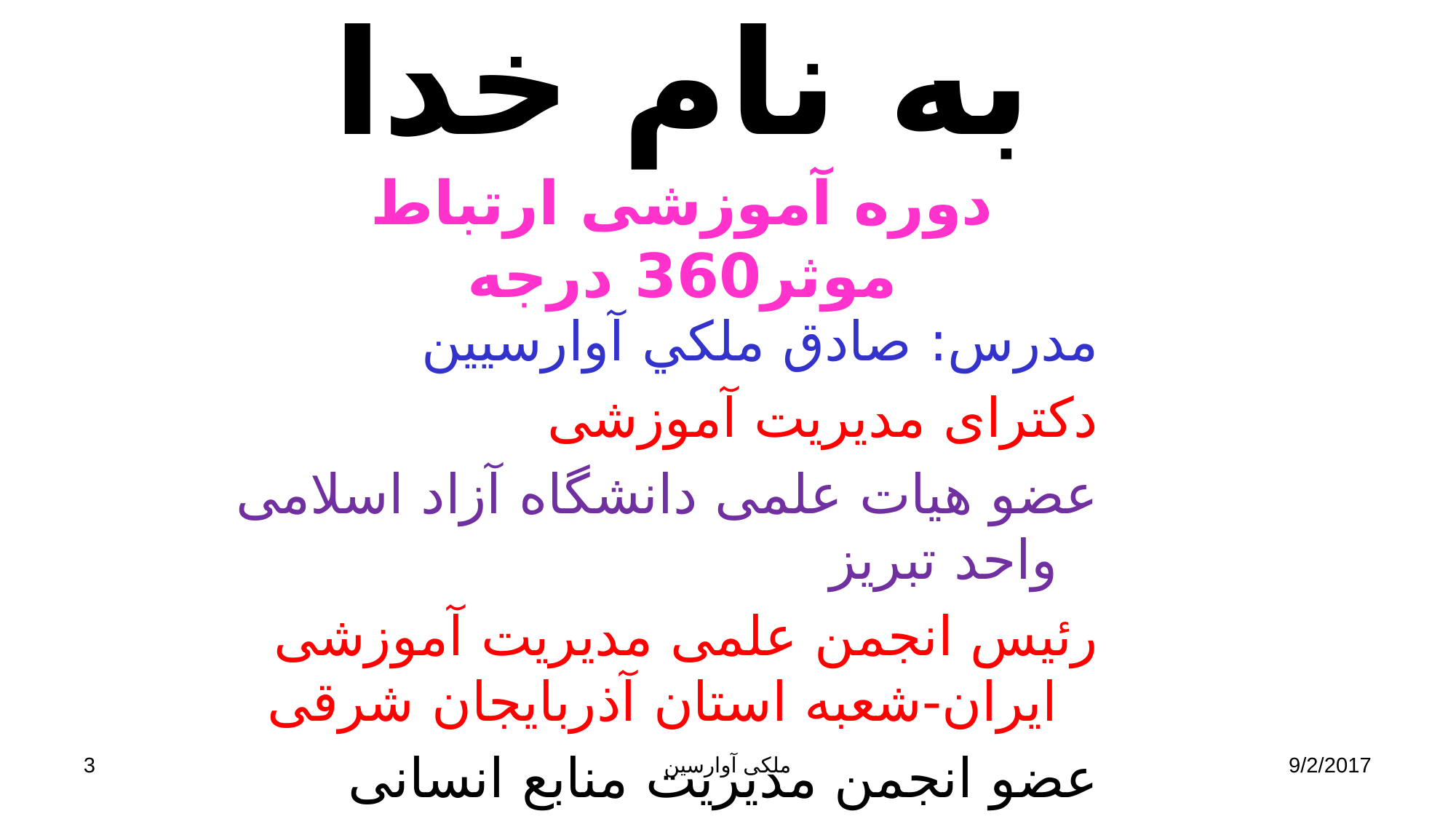

# به نام خدا دوره آموزشی ارتباط موثر360 درجه
مدرس: صادق ملكي آوارسیین
دکترای مدیریت آموزشی
عضو هیات علمی دانشگاه آزاد اسلامی واحد تبریز
رئیس انجمن علمی مدیریت آموزشی ایران-شعبه استان آذربایجان شرقی
عضو انجمن مدیریت منابع انسانی ایران
عضو انجمن علمی اسلام و پیشرفت

3
ملکی آوارسین
9/2/2017